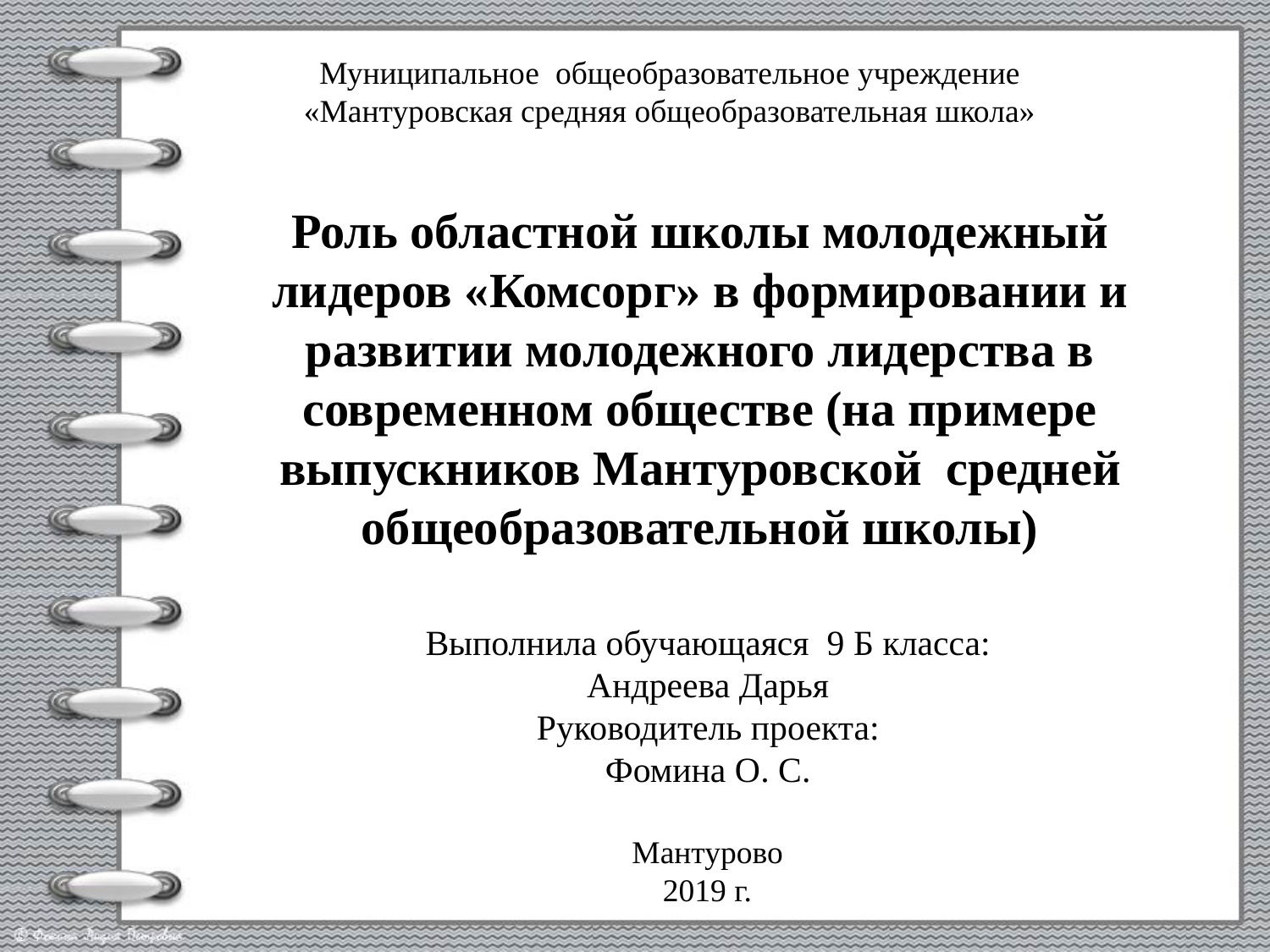

Муниципальное  общеобразовательное учреждение
«Мантуровская средняя общеобразовательная школа»
Роль областной школы молодежный лидеров «Комсорг» в формировании и развитии молодежного лидерства в современном обществе (на примере выпускников Мантуровской  средней общеобразовательной школы)

Выполнила обучающаяся  9 Б класса:
Андреева Дарья
Руководитель проекта:
Фомина О. С.

Мантурово
2019 г.